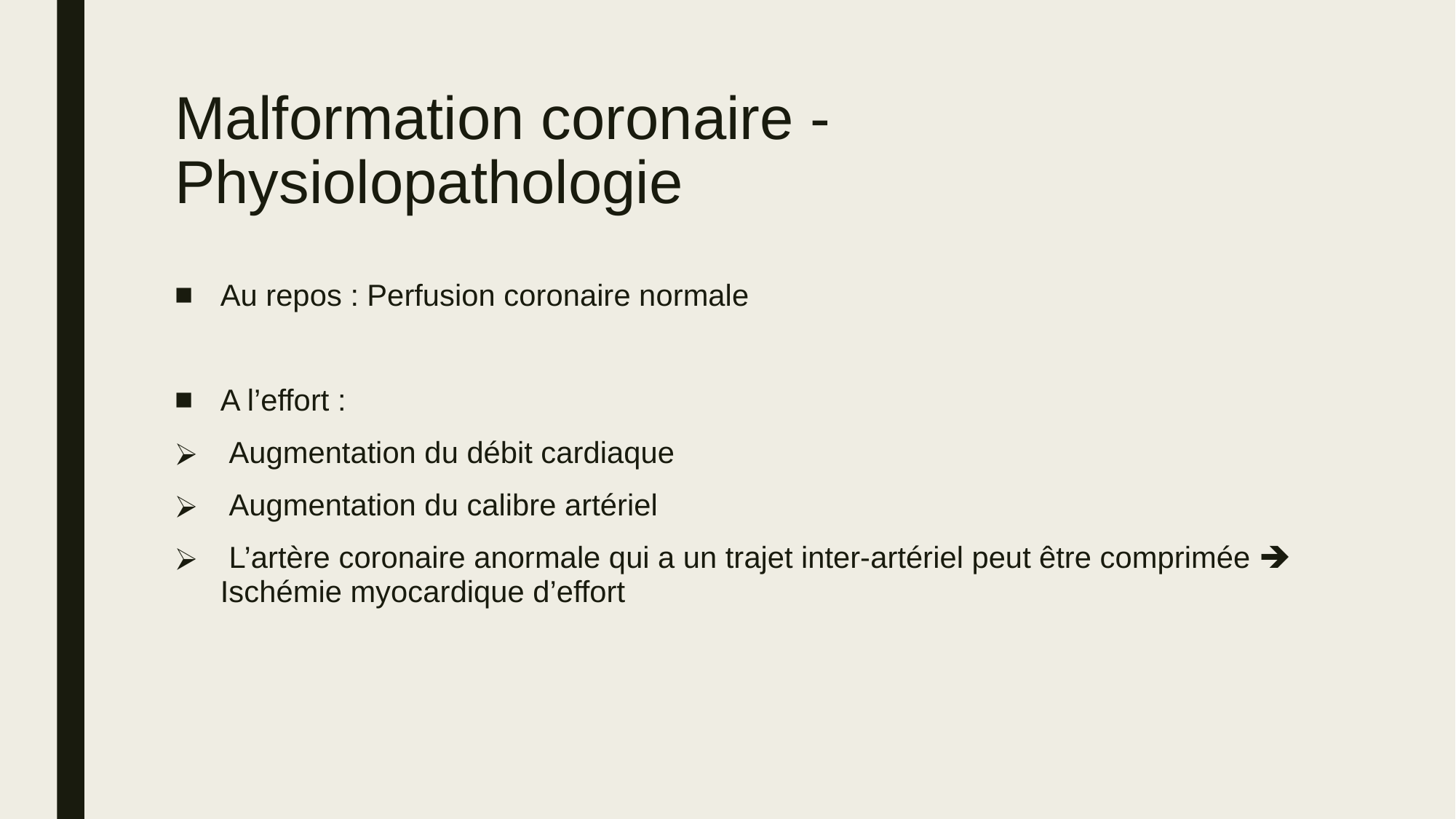

# Malformation coronaire - Physiolopathologie
Au repos : Perfusion coronaire normale

A l’effort :
 Augmentation du débit cardiaque
 Augmentation du calibre artériel
 L’artère coronaire anormale qui a un trajet inter-artériel peut être comprimée 🡺 Ischémie myocardique d’effort